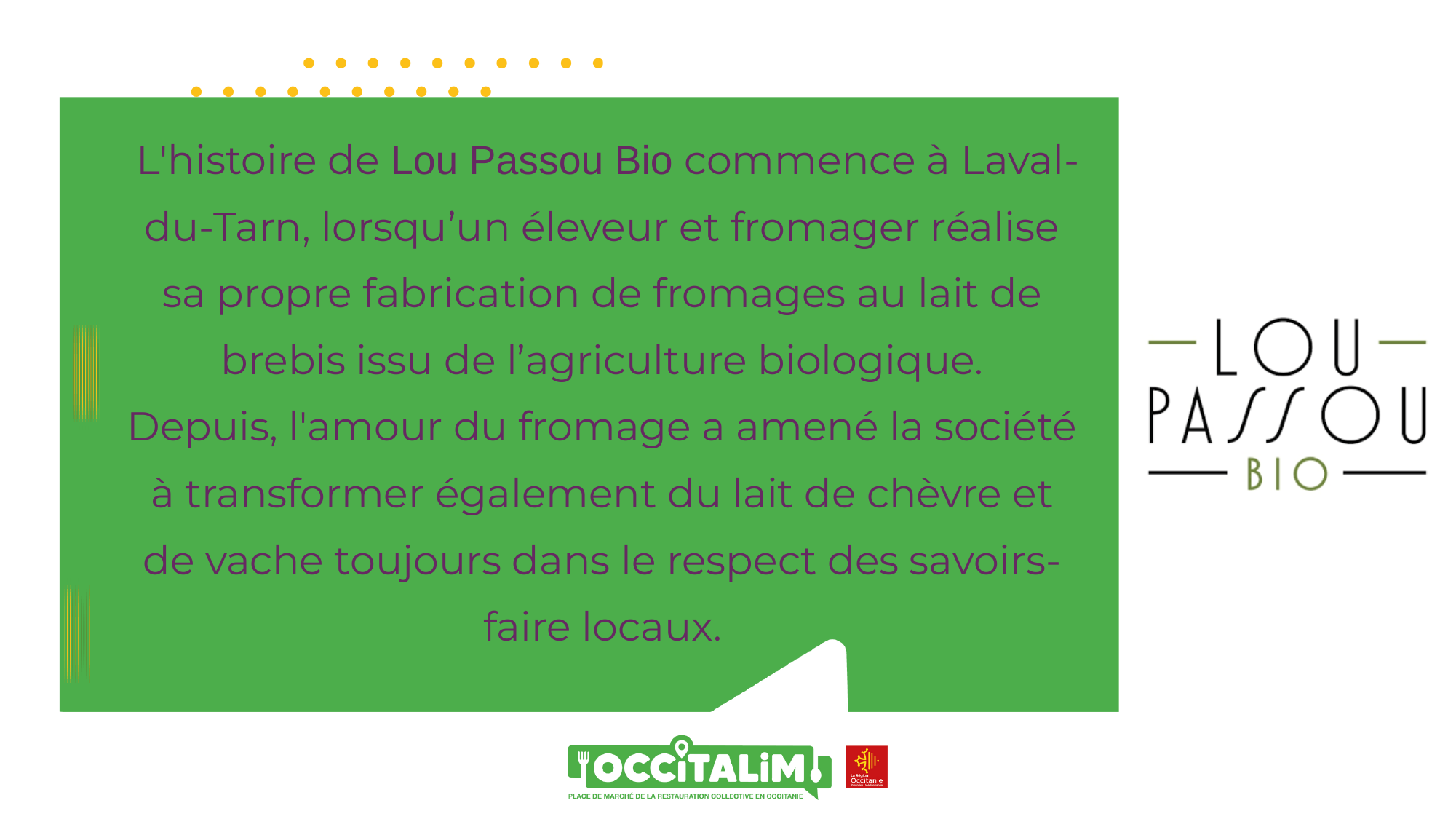

L'histoire de Lou Passou Bio commence à Laval-du-Tarn, lorsqu’un éleveur et fromager réalise sa propre fabrication de fromages au lait de brebis issu de l’agriculture biologique.
Depuis, l'amour du fromage a amené la société à transformer également du lait de chèvre et de vache toujours dans le respect des savoirs-faire locaux.